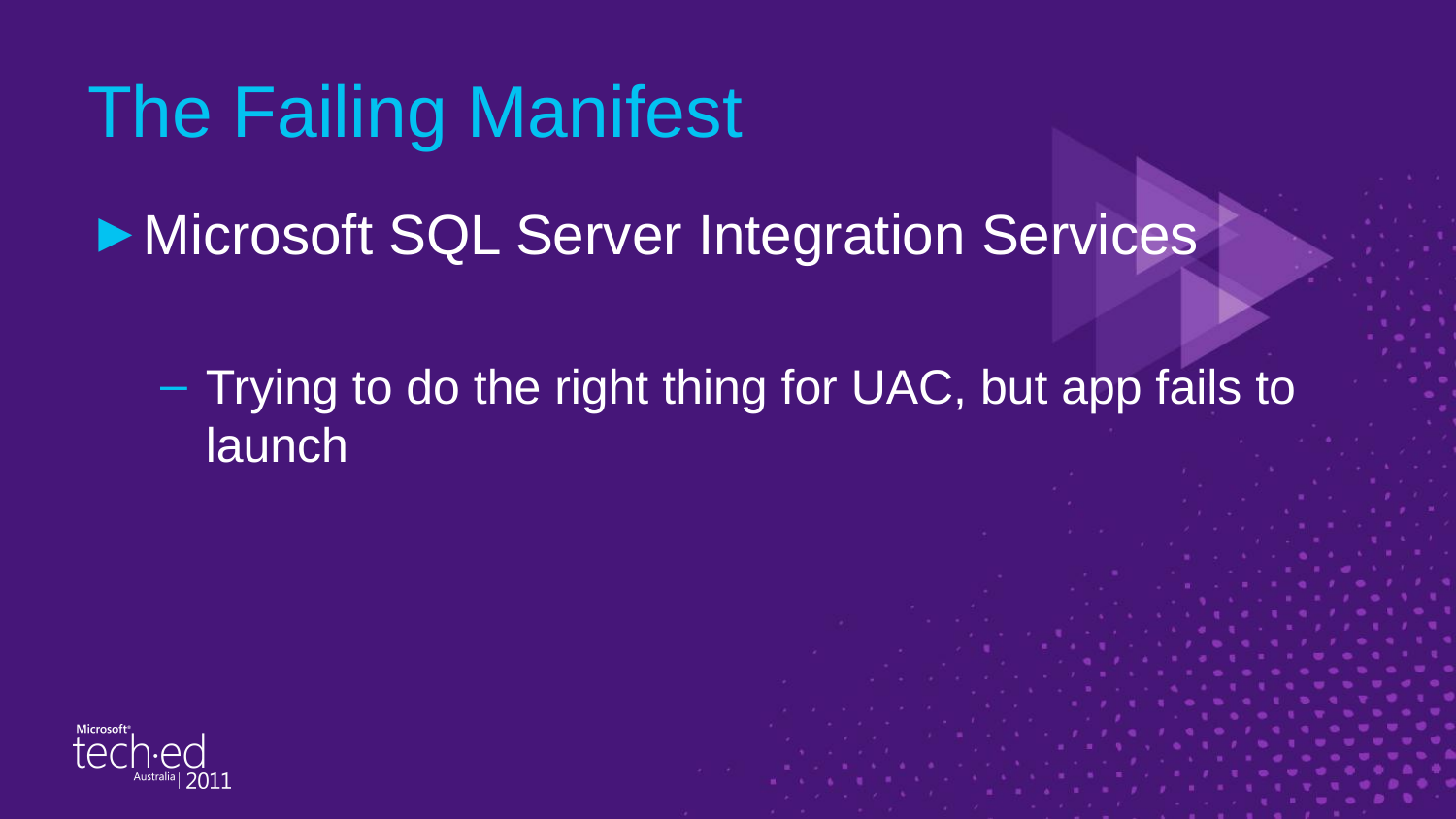

# The Failing Manifest
Microsoft SQL Server Integration Services

Trying to do the right thing for UAC, but app fails to launch